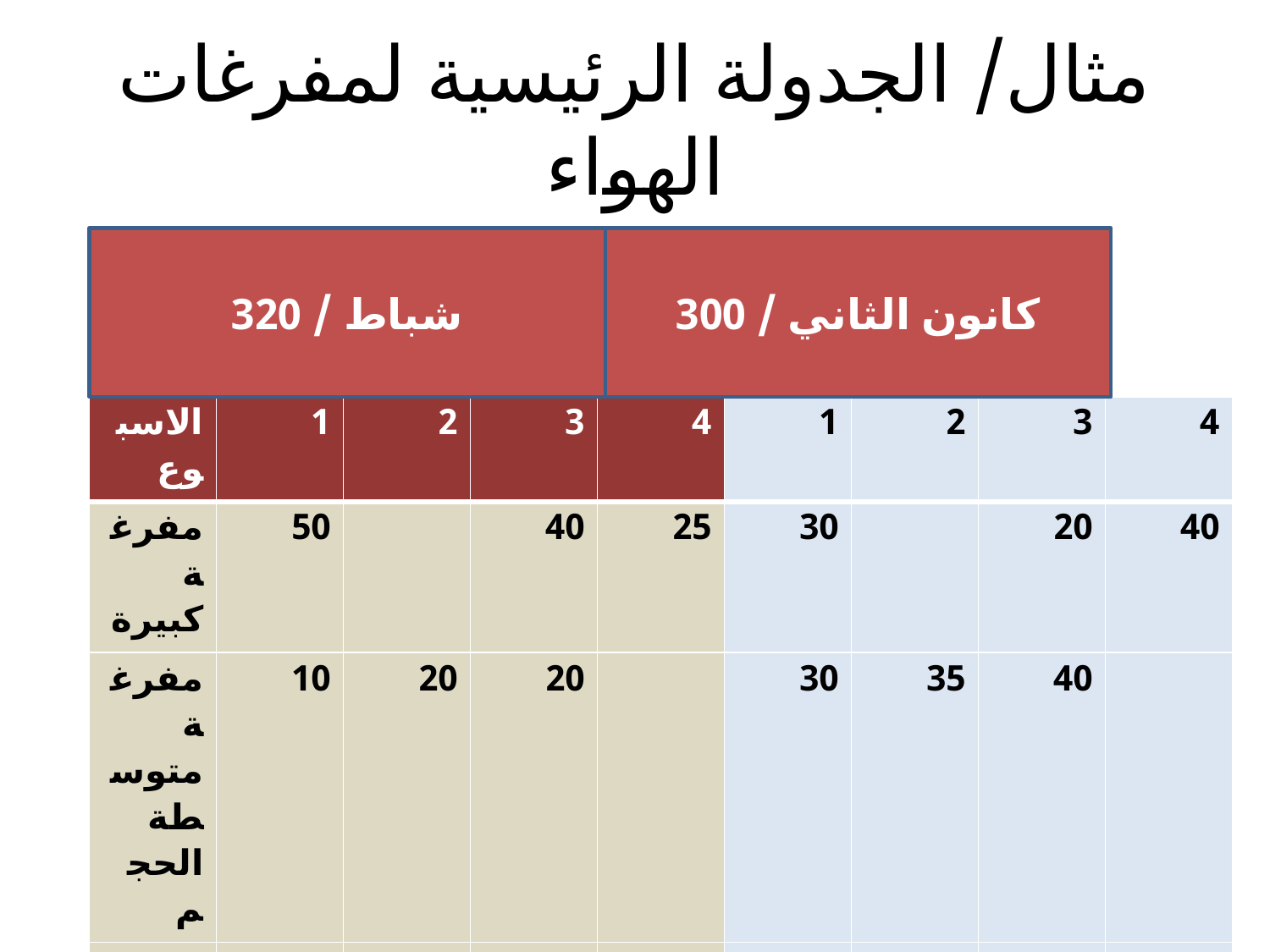

# مثال/ الجدولة الرئيسية لمفرغات الهواء
شباط / 320
كانون الثاني / 300
| الاسبوع | 1 | 2 | 3 | 4 | 1 | 2 | 3 | 4 |
| --- | --- | --- | --- | --- | --- | --- | --- | --- |
| مفرغة كبيرة | 50 |  | 40 | 25 | 30 |  | 20 | 40 |
| مفرغة متوسطة الحجم | 10 | 20 | 20 |  | 30 | 35 | 40 |  |
| مفرغة صغيرة |  | 75 |  | 60 |  | 75 |  | 50 |